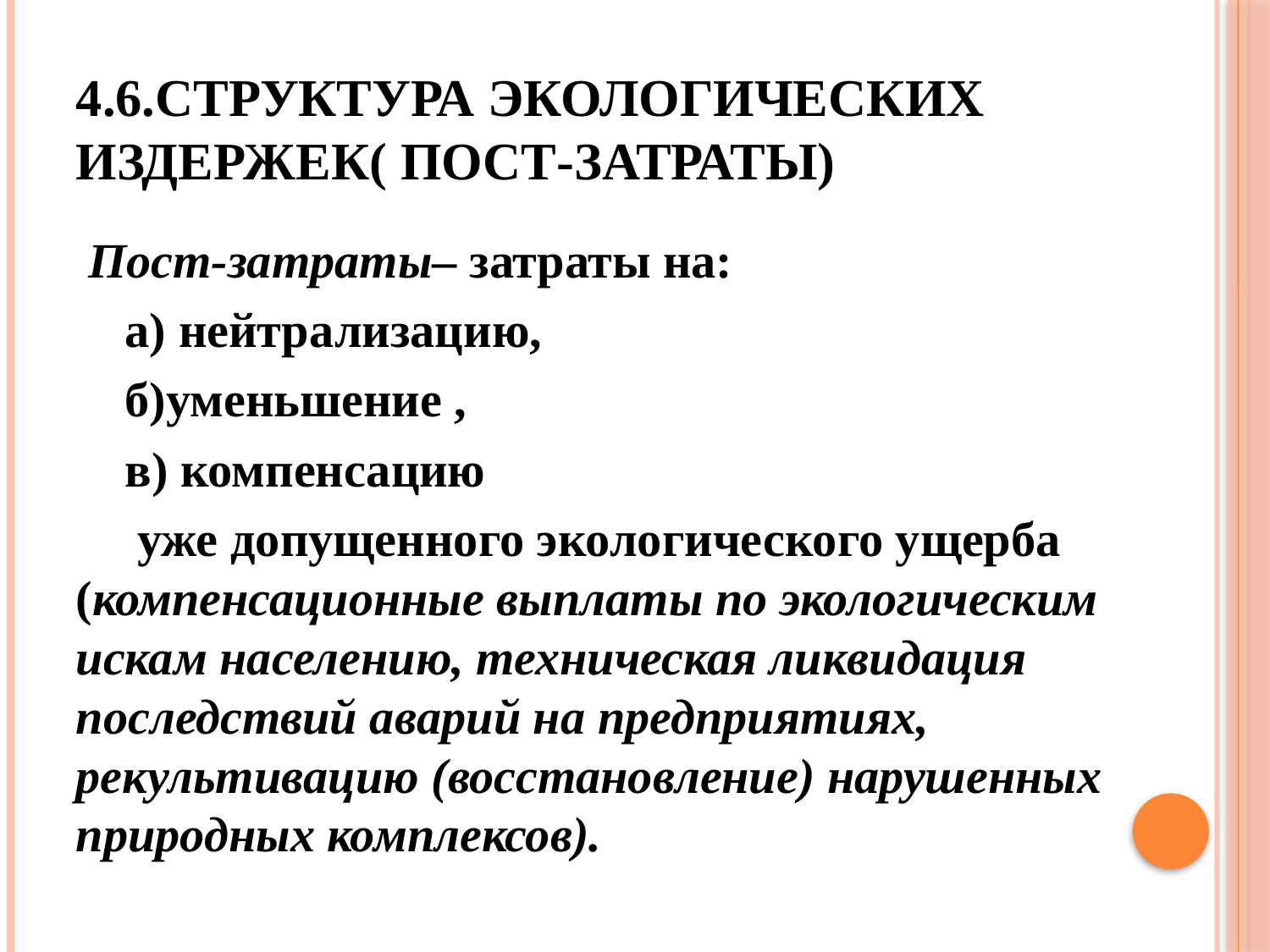

# 4.6.Структура экологических издержек( пост-затраты)
 Пост-затраты– затраты на:
    а) нейтрализацию,
    б)уменьшение ,
    в) компенсацию
     уже допущенного экологического ущерба (компенсационные выплаты по экологическим искам населению, техническая ликвидация последствий аварий на предприятиях, рекультивацию (восстановление) нарушенных природных комплексов).